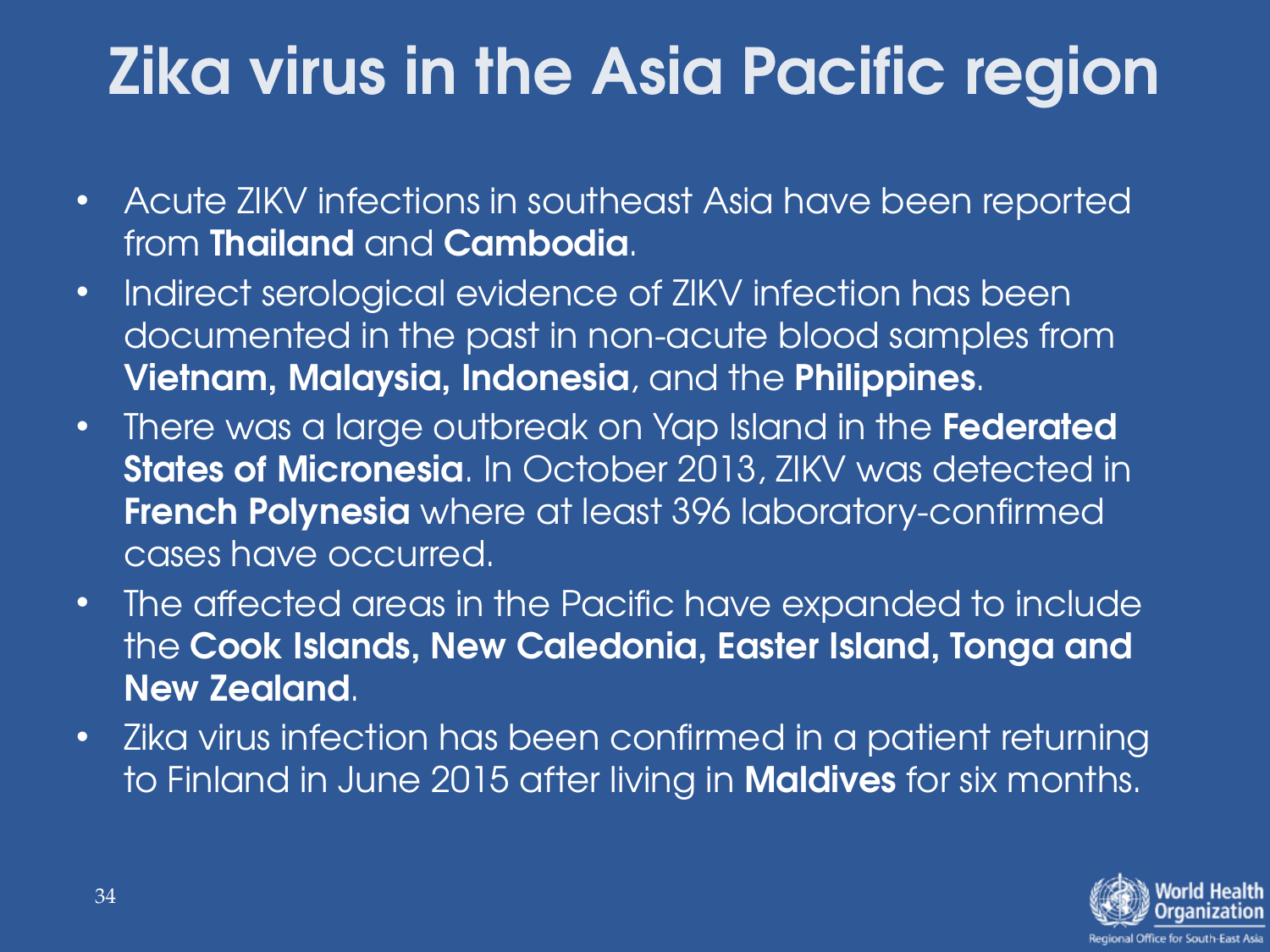

# Zika virus in the Asia Pacific region
Acute ZIKV infections in southeast Asia have been reported from Thailand and Cambodia.
Indirect serological evidence of ZIKV infection has been documented in the past in non-acute blood samples from Vietnam, Malaysia, Indonesia, and the Philippines.
There was a large outbreak on Yap Island in the Federated States of Micronesia. In October 2013, ZIKV was detected in French Polynesia where at least 396 laboratory-confirmed cases have occurred.
The affected areas in the Pacific have expanded to include the Cook Islands, New Caledonia, Easter Island, Tonga and New Zealand.
Zika virus infection has been confirmed in a patient returning to Finland in June 2015 after living in Maldives for six months.